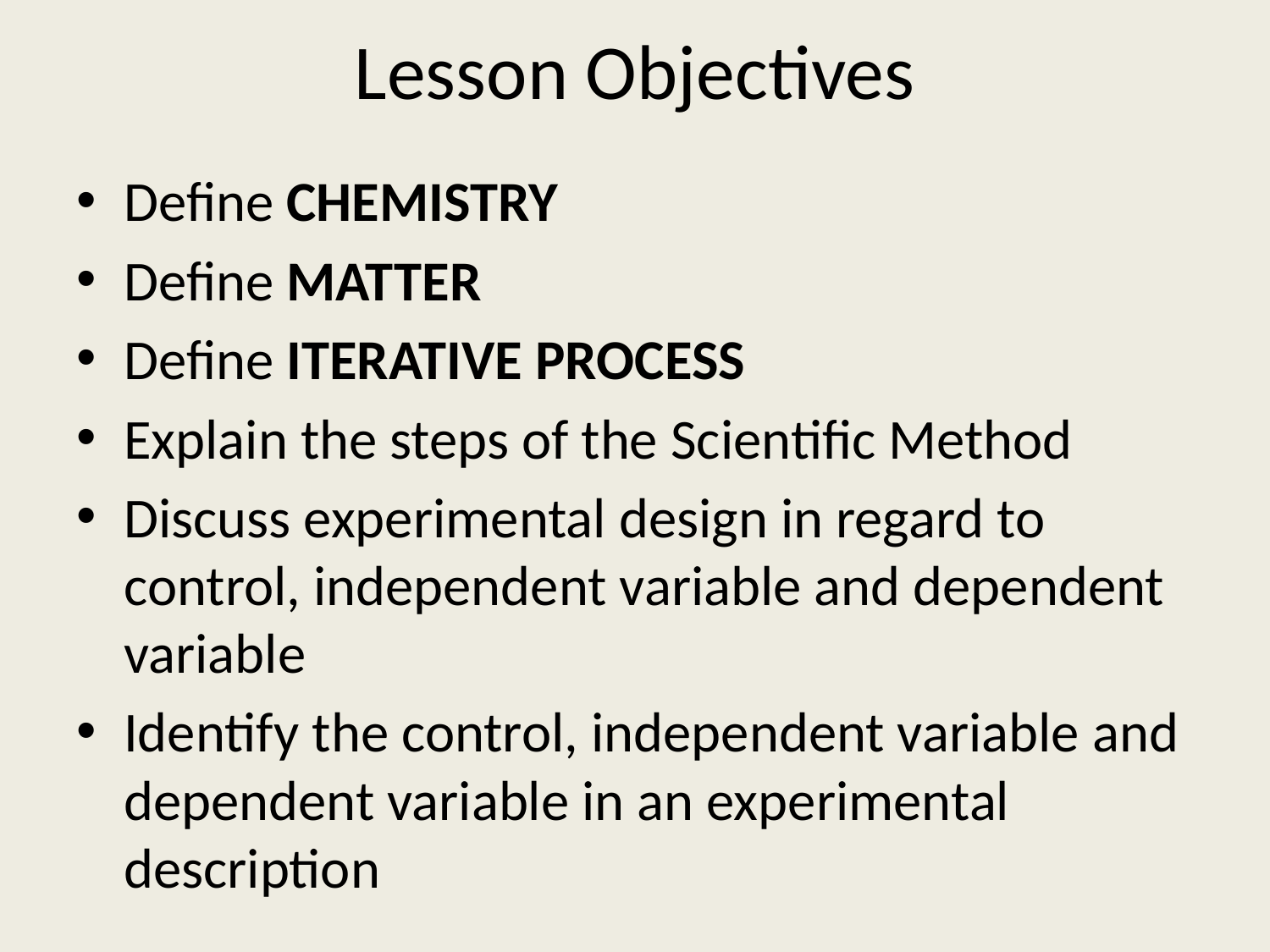

# Lesson Objectives
Define CHEMISTRY
Define Matter
Define Iterative Process
Explain the steps of the Scientific Method
Discuss experimental design in regard to control, independent variable and dependent variable
Identify the control, independent variable and dependent variable in an experimental description